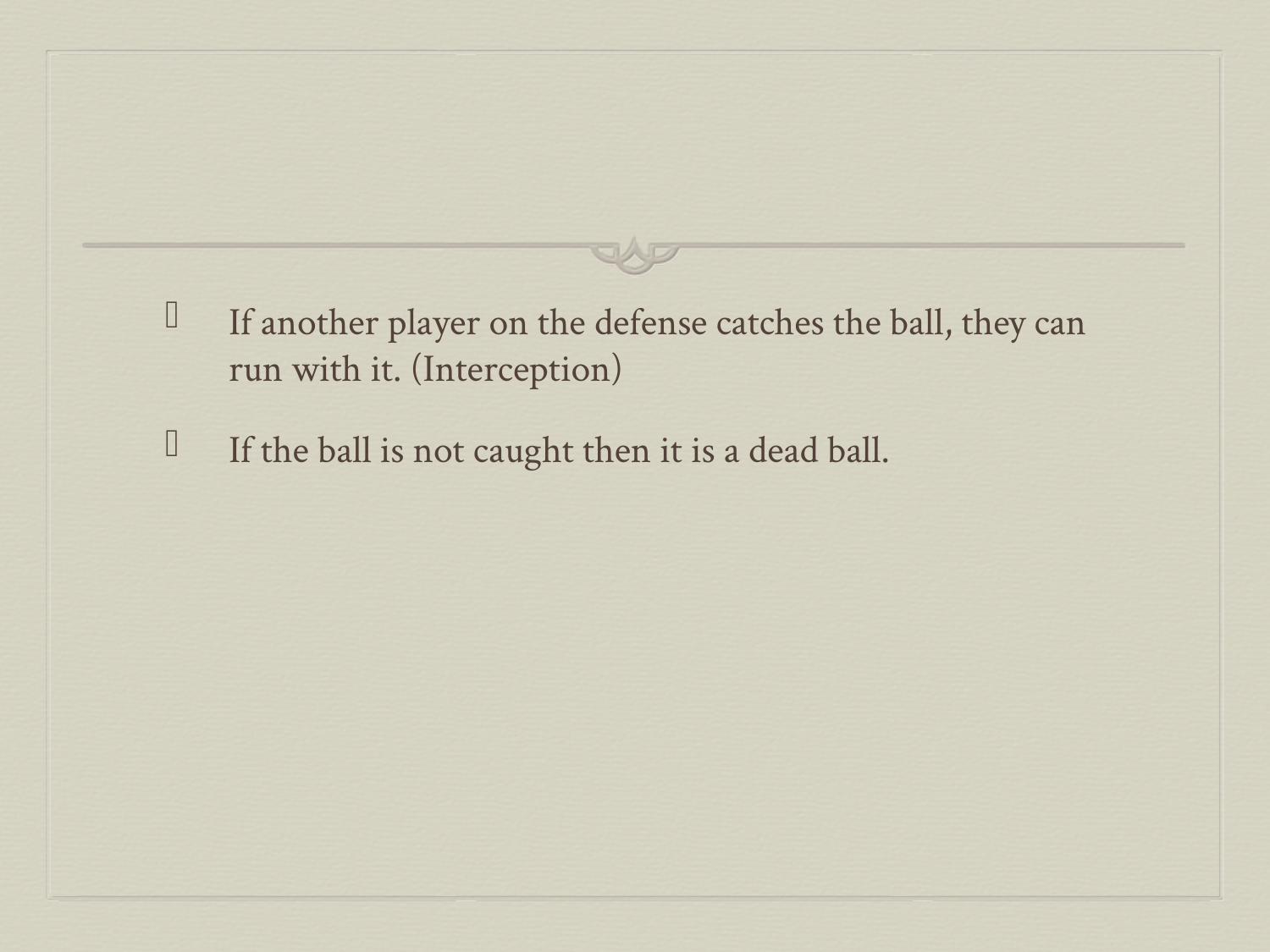

#
If another player on the defense catches the ball, they can run with it. (Interception)
If the ball is not caught then it is a dead ball.